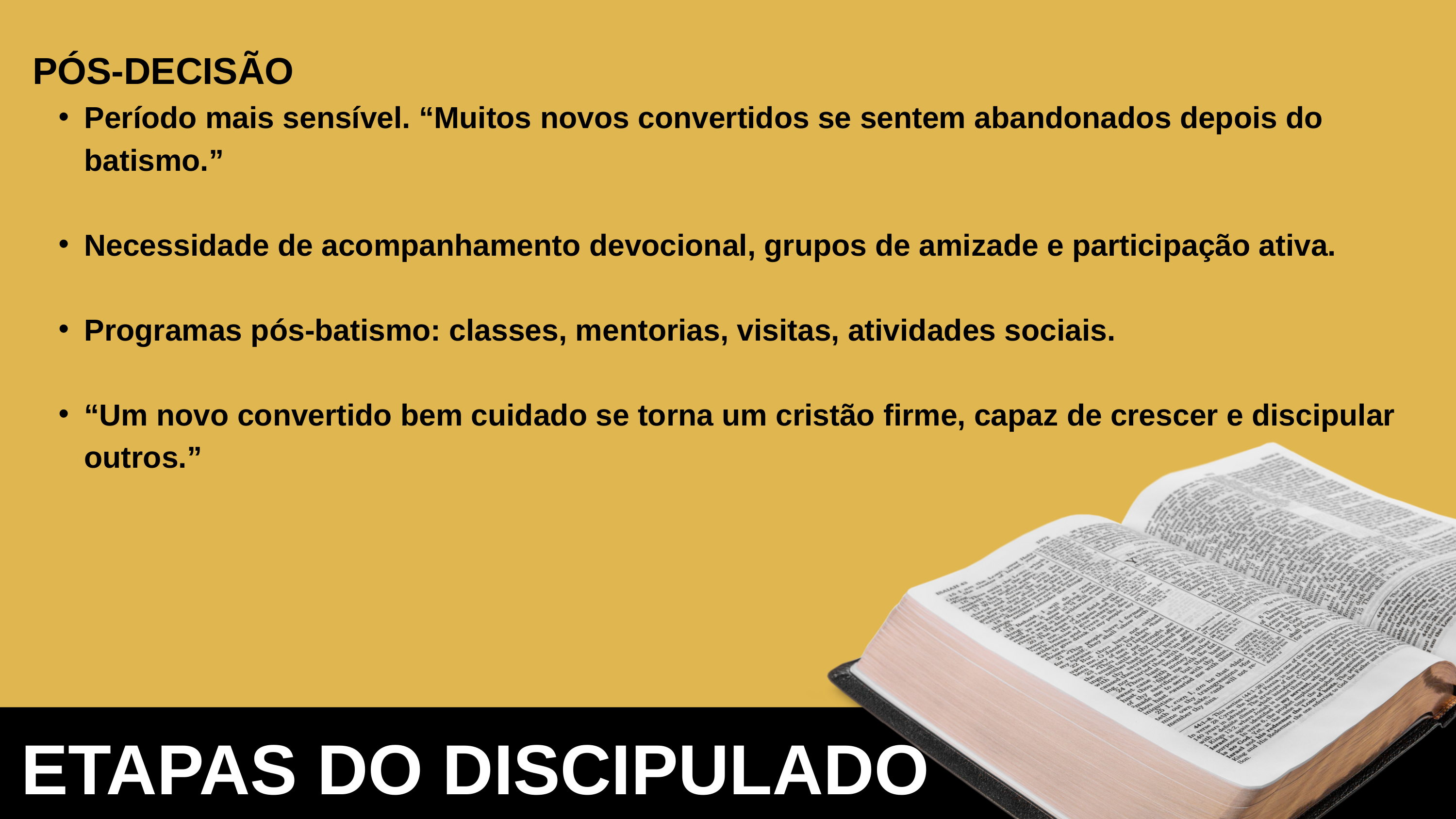

PÓS-DECISÃO
Período mais sensível. “Muitos novos convertidos se sentem abandonados depois do batismo.”

Necessidade de acompanhamento devocional, grupos de amizade e participação ativa.

Programas pós-batismo: classes, mentorias, visitas, atividades sociais.

“Um novo convertido bem cuidado se torna um cristão firme, capaz de crescer e discipular outros.”

ETAPAS DO DISCIPULADO